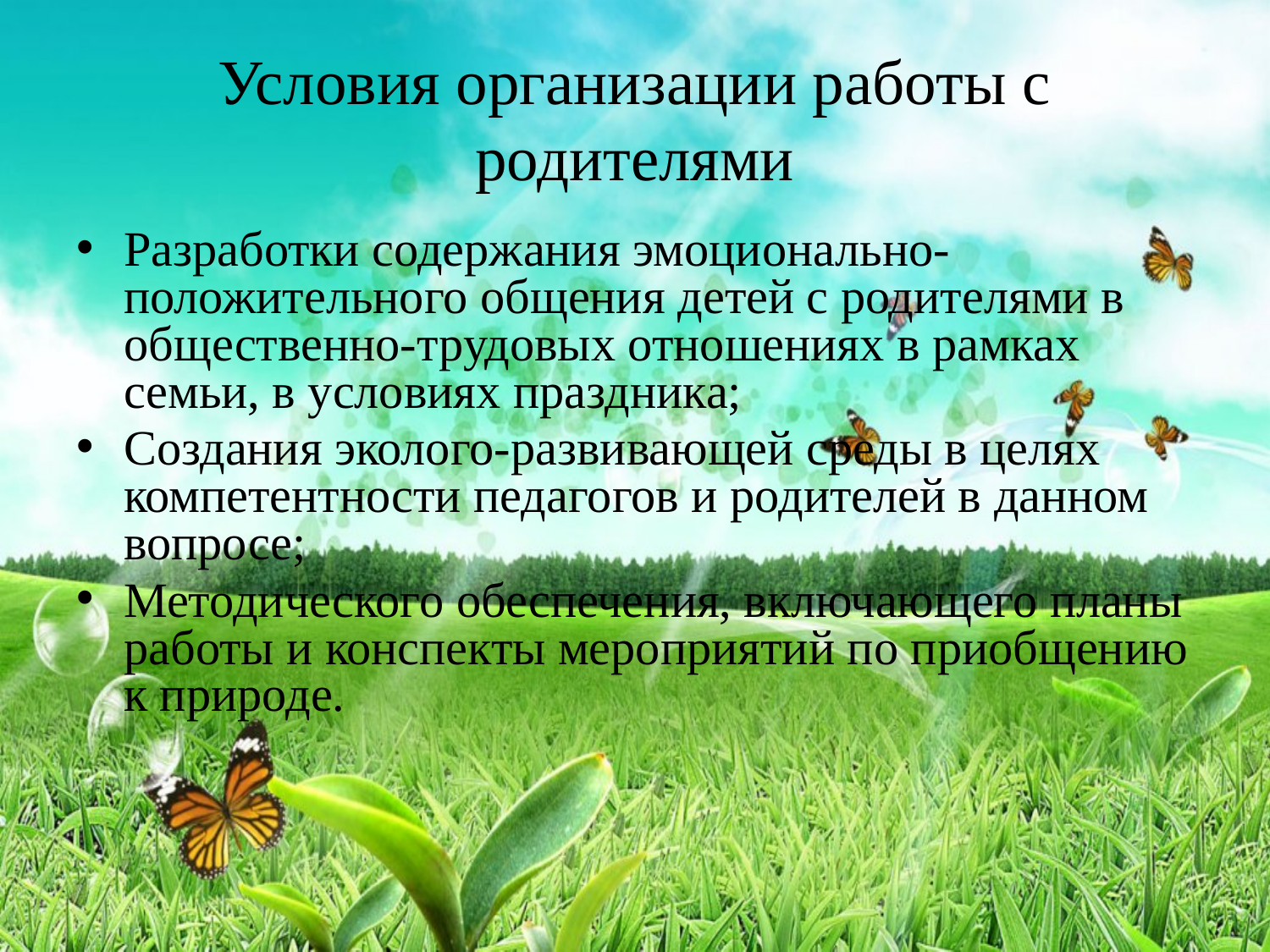

# Условия организации работы с родителями
Разработки содержания эмоционально-положительного общения детей с родителями в общественно-трудовых отношениях в рамках семьи, в условиях праздника;
Создания эколого-развивающей среды в целях компетентности педагогов и родителей в данном вопросе;
Методического обеспечения, включающего планы работы и конспекты мероприятий по приобщению к природе.